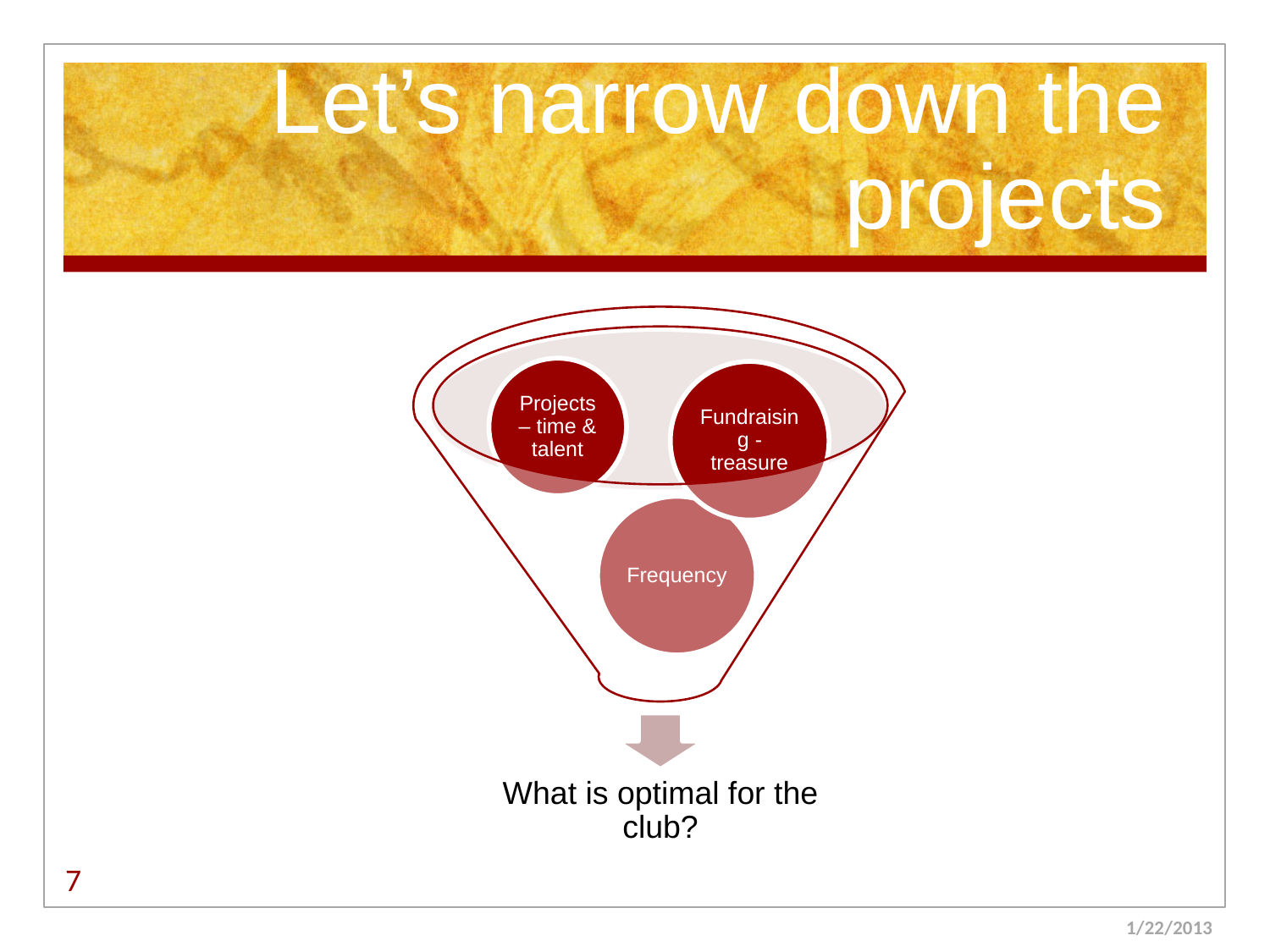

# Let’s narrow down the projects
What is optimal for the club?
Frequency
Projects – time & talent
Fundraising - treasure
7
1/22/2013